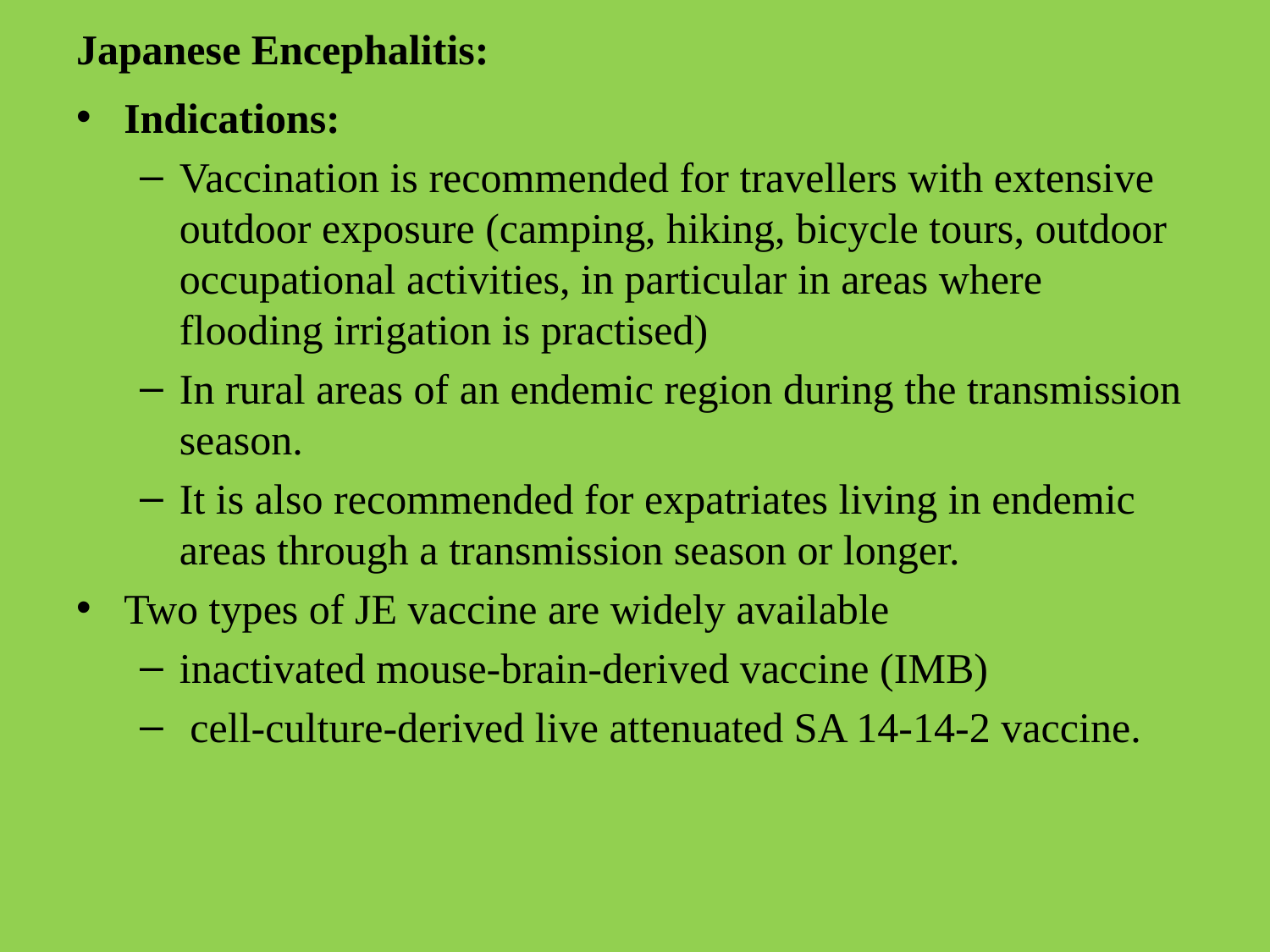

# Japanese Encephalitis:
Indications:
Vaccination is recommended for travellers with extensive outdoor exposure (camping, hiking, bicycle tours, outdoor occupational activities, in particular in areas where flooding irrigation is practised)
In rural areas of an endemic region during the transmission season.
It is also recommended for expatriates living in endemic areas through a transmission season or longer.
Two types of JE vaccine are widely available
inactivated mouse-brain-derived vaccine (IMB)
 cell-culture-derived live attenuated SA 14-14-2 vaccine.